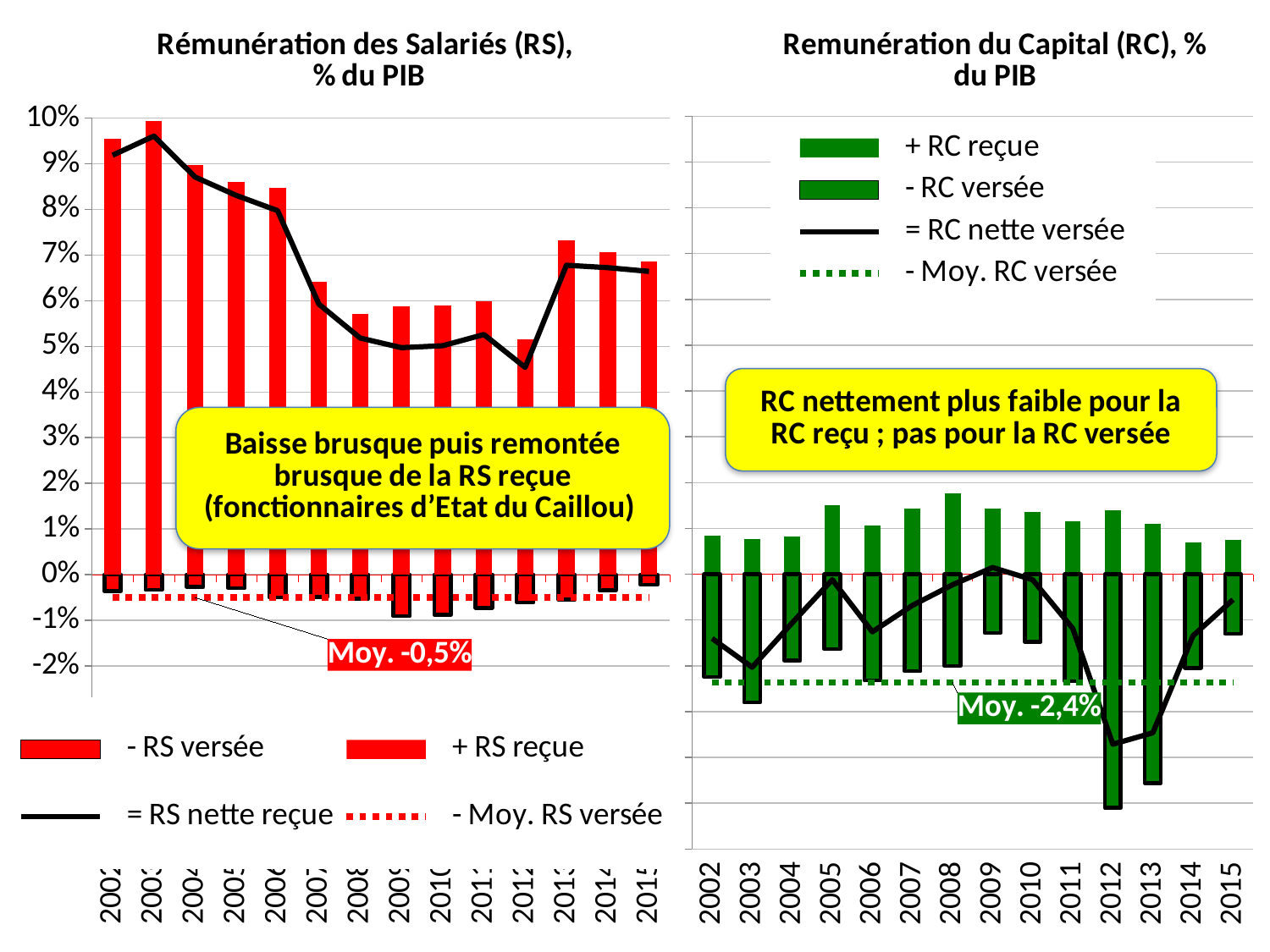

### Chart: Rémunération des Salariés (RS),
% du PIB

| Category |    - RS versée |    + RS reçue |    = RS nette reçue  |    - Moy. RS versée |
|---|---|---|---|---|
| 2002.0 | -0.00364147069796782 | 0.0955203282460683 | 0.0918788575481005 | -0.00502566871158692 |
| 2003.0 | -0.00336867024515448 | 0.0994499253506612 | 0.0960812551055067 | -0.00502566871158692 |
| 2004.0 | -0.00269986228662133 | 0.0898089904913966 | 0.0871091282047753 | -0.00502566871158692 |
| 2005.0 | -0.00295299321287487 | 0.0860258202433309 | 0.0830728270304561 | -0.00502566871158692 |
| 2006.0 | -0.00504677354487571 | 0.0847924800221833 | 0.0797457064773076 | -0.00502566871158692 |
| 2007.0 | -0.00488469232284043 | 0.064149277264463 | 0.0592645849416226 | -0.00502566871158692 |
| 2008.0 | -0.00526057371698525 | 0.0570980587846048 | 0.0518374850676195 | -0.00502566871158692 |
| 2009.0 | -0.00907962282717503 | 0.0588000723807772 | 0.0497204495536022 | -0.00502566871158692 |
| 2010.0 | -0.00878188300222232 | 0.058935297395648 | 0.0501534143934257 | -0.00502566871158692 |
| 2011.0 | -0.00730799026708569 | 0.0599112838454265 | 0.0526032935783408 | -0.00502566871158692 |
| 2012.0 | -0.00614136405893456 | 0.0515423838634251 | 0.0454010198044905 | -0.00502566871158692 |
| 2013.0 | -0.0054576592176726 | 0.0732368046056149 | 0.0677791453879423 | -0.00502566871158692 |
| 2014.0 | -0.00347447731172036 | 0.0707280823108249 | 0.0672536049991045 | -0.00502566871158692 |
| 2015.0 | -0.00226132925008643 | 0.0686983450882739 | 0.0664370158381875 | -0.00502566871158692 |

### Chart: Remunération du Capital (RC), % du PIB

| Category |    + RC reçue |    - RC versée |    = RC nette versée |    - Moy. RC versée |
|---|---|---|---|---|
| 2002.0 | 0.00844366018091288 | -0.022463322368089 | -0.0140196621871761 | -0.0236497761247924 |
| 2003.0 | 0.00769073772950363 | -0.0280086922270077 | -0.0203179544975041 | -0.0236497761247924 |
| 2004.0 | 0.00823457997419505 | -0.0188604665451118 | -0.0106258865709168 | -0.0236497761247924 |
| 2005.0 | 0.0151363005402449 | -0.0163387169383017 | -0.00120241639805683 | -0.0236497761247924 |
| 2006.0 | 0.0106283045514601 | -0.0232118160722926 | -0.0125835115208325 | -0.0236497761247924 |
| 2007.0 | 0.014367628961935 | -0.0211820762765148 | -0.00681444731457985 | -0.0236497761247924 |
| 2008.0 | 0.0177088620175741 | -0.0200266395463449 | -0.00231777752877073 | -0.0236497761247924 |
| 2009.0 | 0.014271862228344 | -0.012817491506027 | 0.00145437072231696 | -0.0236497761247924 |
| 2010.0 | 0.0135085233948557 | -0.0147304673599968 | -0.00122194396514103 | -0.0236497761247924 |
| 2011.0 | 0.0115077119465473 | -0.0233476052688712 | -0.0118398933223239 | -0.0236497761247924 |
| 2012.0 | 0.0139054004563766 | -0.0510240301997352 | -0.0371186297433586 | -0.0236497761247924 |
| 2013.0 | 0.0110059019908252 | -0.0456201431286367 | -0.0346142411378115 | -0.0236497761247924 |
| 2014.0 | 0.00700375710469814 | -0.0204522860052687 | -0.0134485289005706 | -0.0236497761247924 |
| 2015.0 | 0.00745401123176639 | -0.0130131123048955 | -0.00555910107312914 | -0.0236497761247924 |